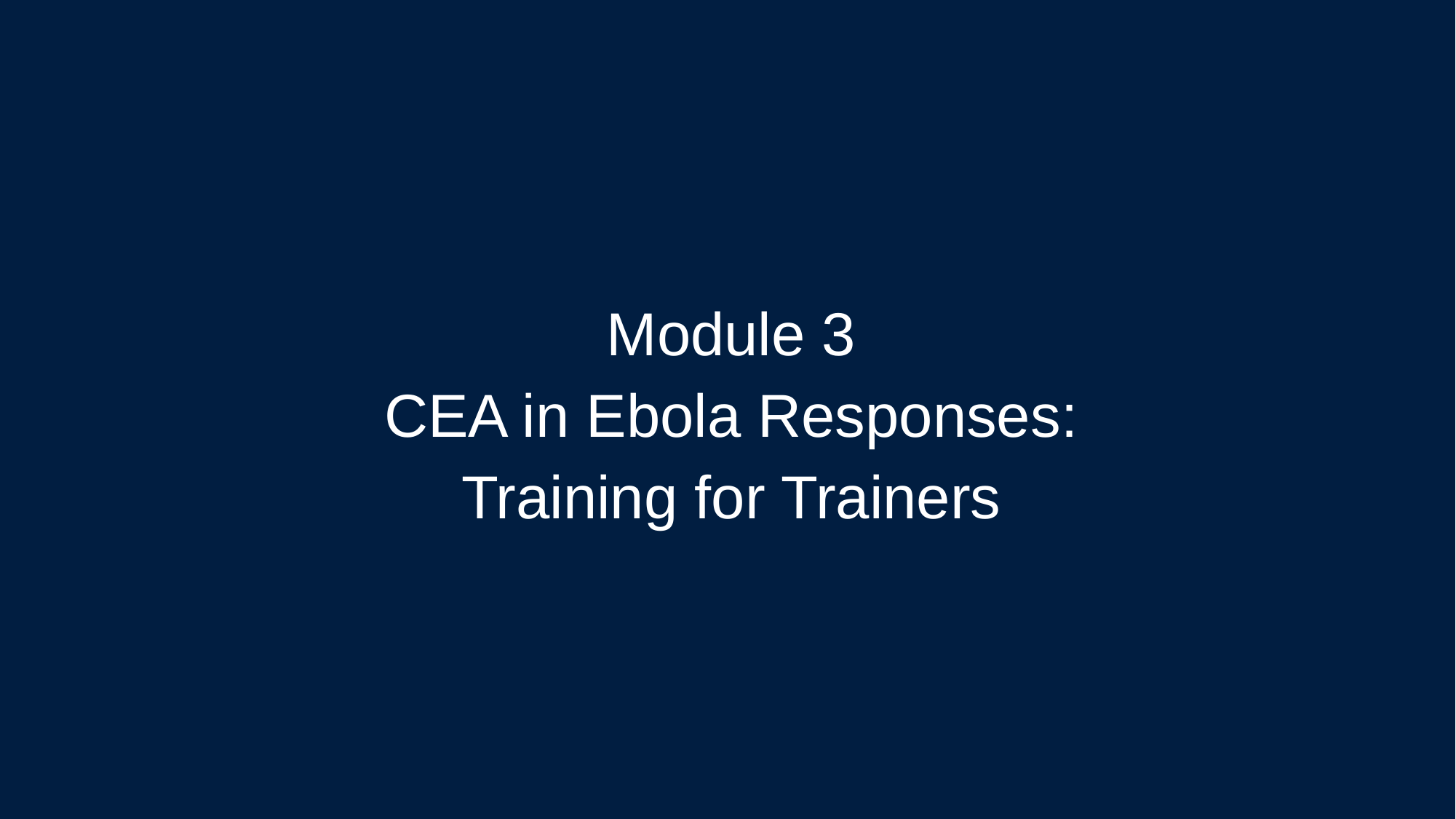

# Module 3 CEA in Ebola Responses: Training for Trainers